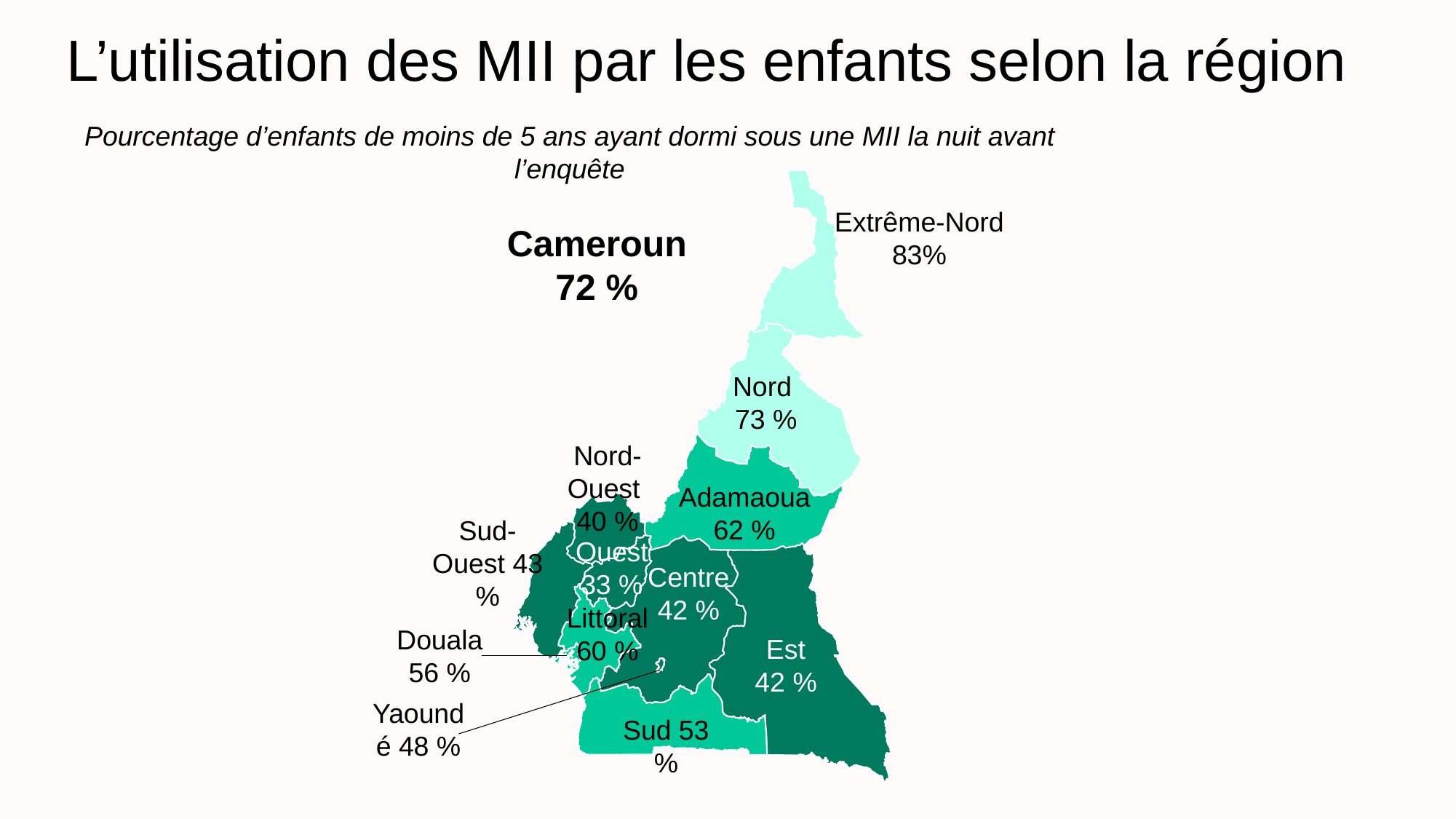

# L’utilisation des MII par les enfants selon la région
Pourcentage d’enfants de moins de 5 ans ayant dormi sous une MII la nuit avant l’enquête

Cameroun
72 %
Extrême-Nord 83%
Nord
73 %
Nord-Ouest
40 %
Adamaoua 62 %
Sud-Ouest 43 %
Ouest 33 %
Centre 42 %
Littoral 60 %
Douala
56 %
Est 42 %
Yaoundé 48 %
Sud 53 %